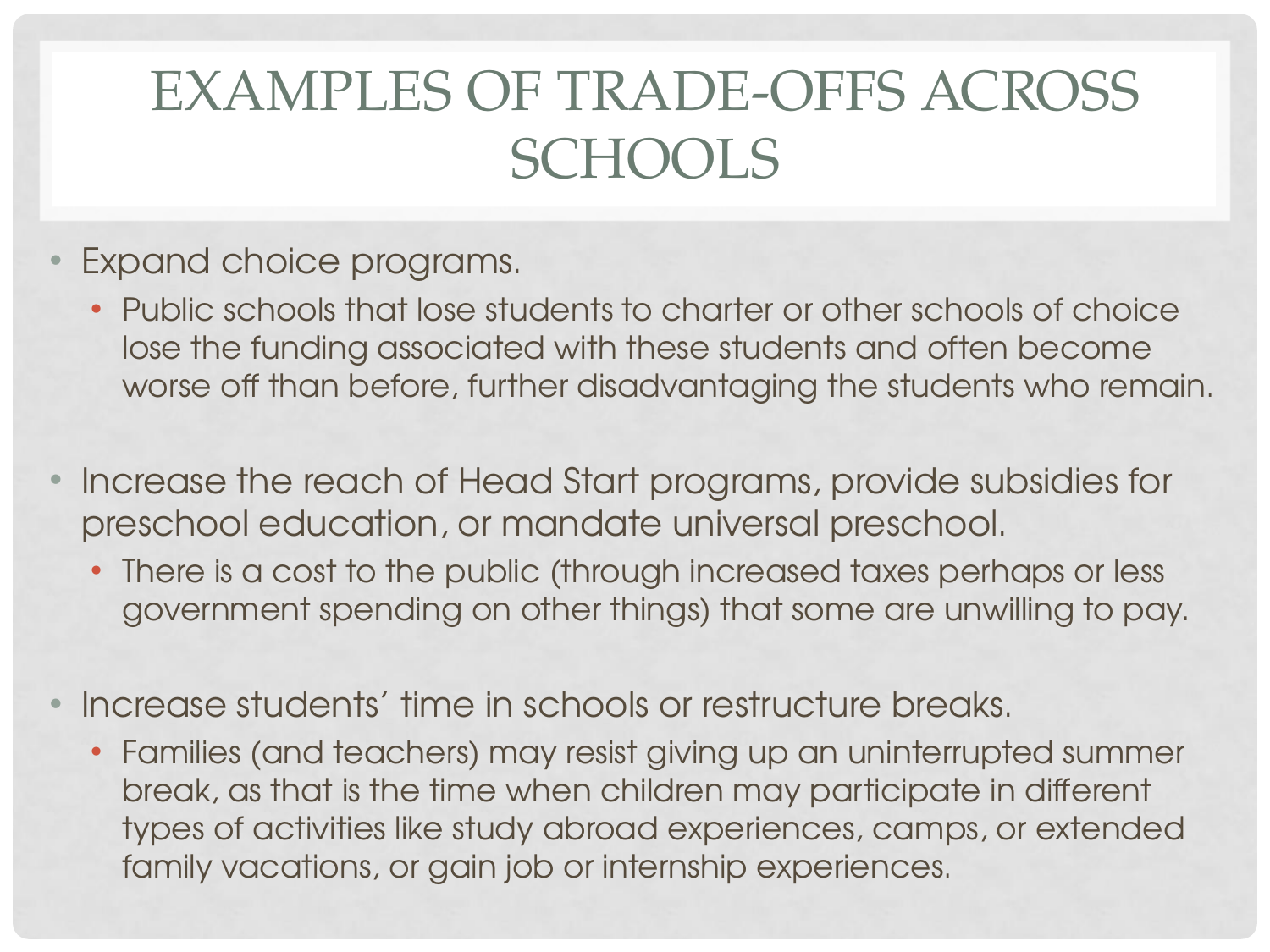

# EXAMPLES OF TRADE-OFFS ACROSS SCHOOLS
Expand choice programs.
Public schools that lose students to charter or other schools of choice lose the funding associated with these students and often become worse off than before, further disadvantaging the students who remain.

Increase the reach of Head Start programs, provide subsidies for preschool education, or mandate universal preschool.
There is a cost to the public (through increased taxes perhaps or less government spending on other things) that some are unwilling to pay.

Increase students’ time in schools or restructure breaks.
Families (and teachers) may resist giving up an uninterrupted summer break, as that is the time when children may participate in different types of activities like study abroad experiences, camps, or extended family vacations, or gain job or internship experiences.